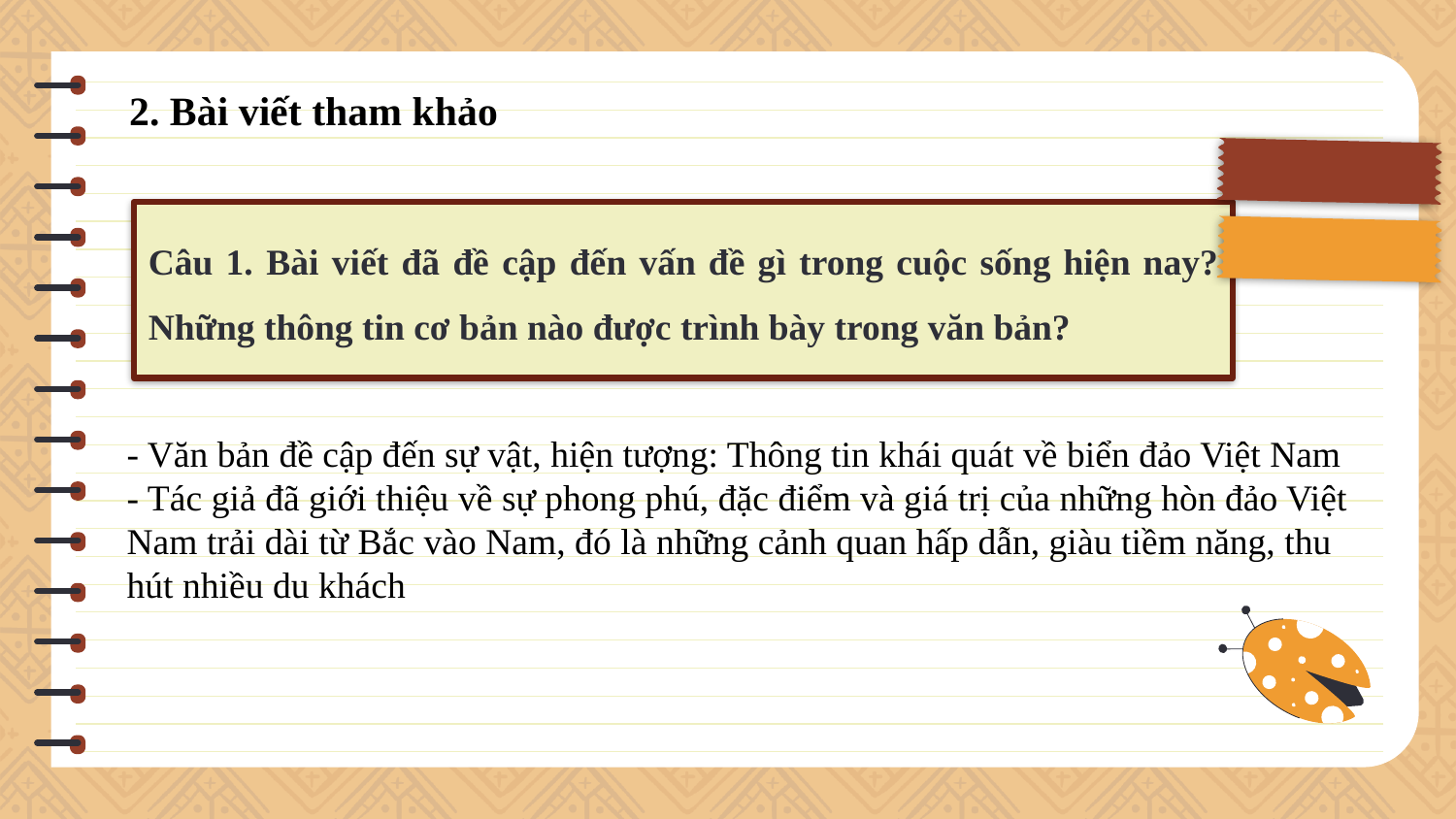

2. Bài viết tham khảo

Câu 1. Bài viết đã đề cập đến vấn đề gì trong cuộc sống hiện nay? Những thông tin cơ bản nào được trình bày trong văn bản?
- Văn bản đề cập đến sự vật, hiện tượng: Thông tin khái quát về biển đảo Việt Nam
- Tác giả đã giới thiệu về sự phong phú, đặc điểm và giá trị của những hòn đảo Việt Nam trải dài từ Bắc vào Nam, đó là những cảnh quan hấp dẫn, giàu tiềm năng, thu hút nhiều du khách